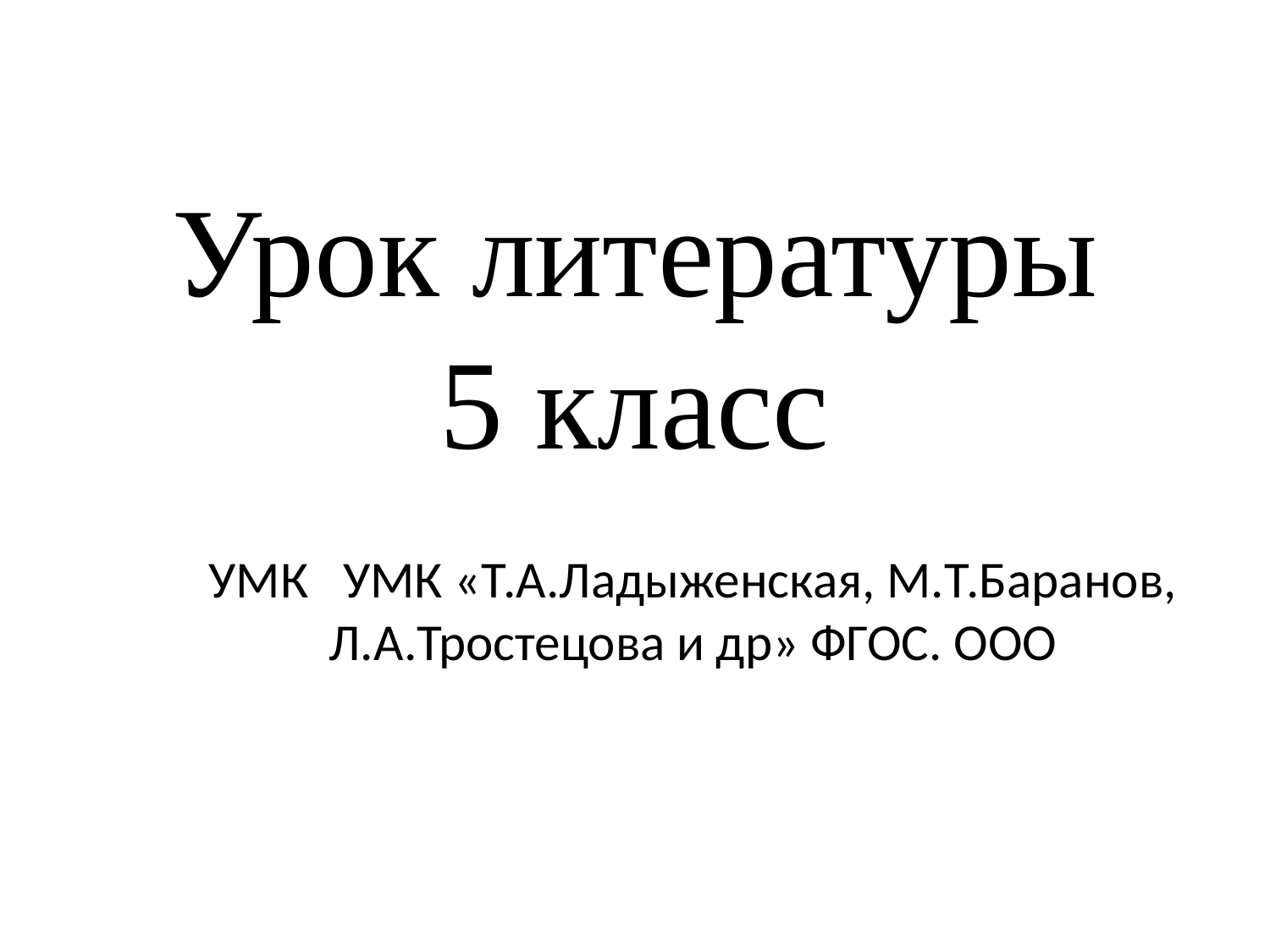

# Урок литературы 5 класс
УМК   УМК «Т.А.Ладыженская, М.Т.Баранов, Л.А.Тростецова и др» ФГОС. ООО